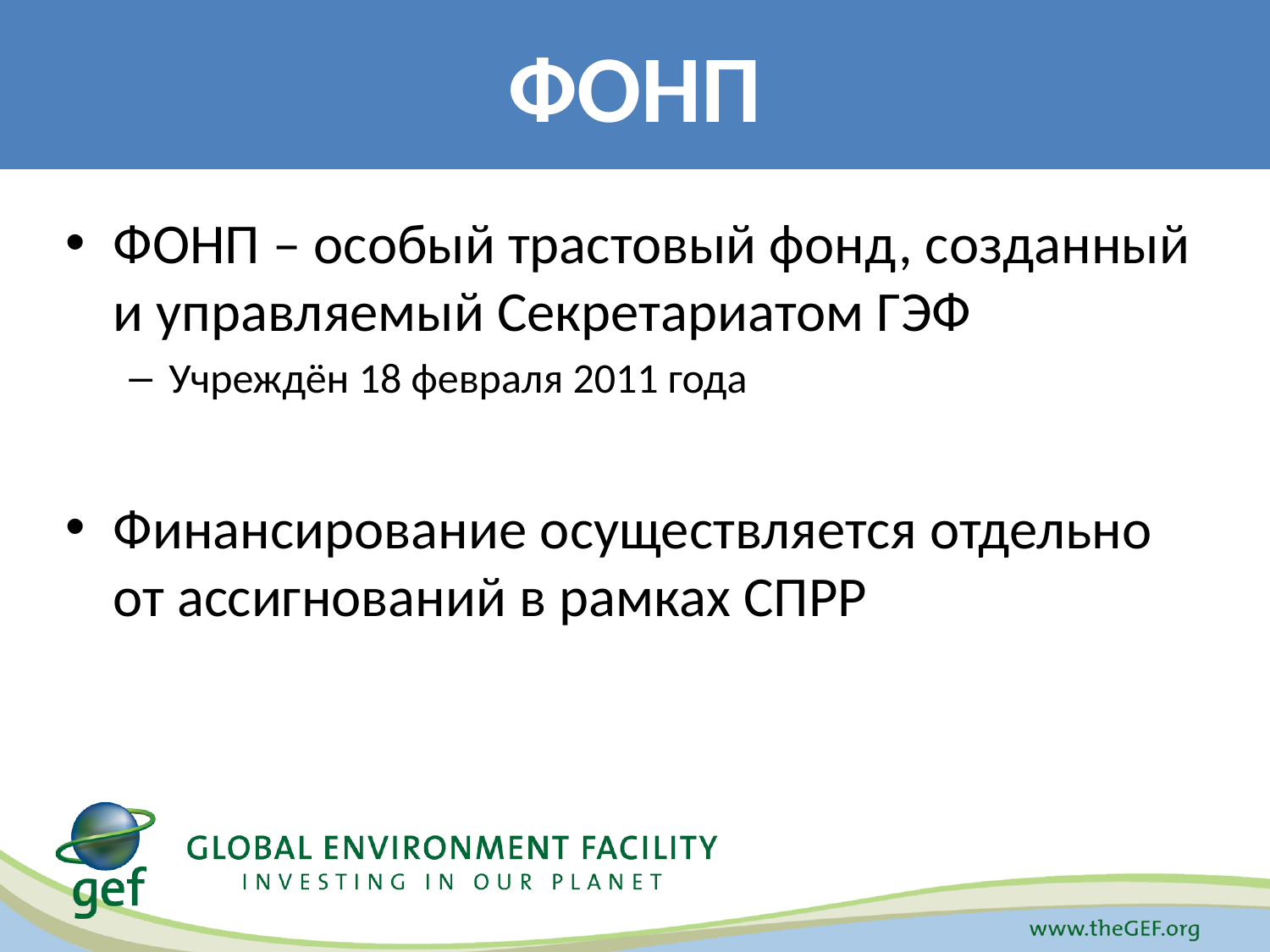

ФОНП
ФОНП – особый трастовый фонд, созданный и управляемый Секретариатом ГЭФ
Учреждён 18 февраля 2011 года

Финансирование осуществляется отдельно от ассигнований в рамках СПРР